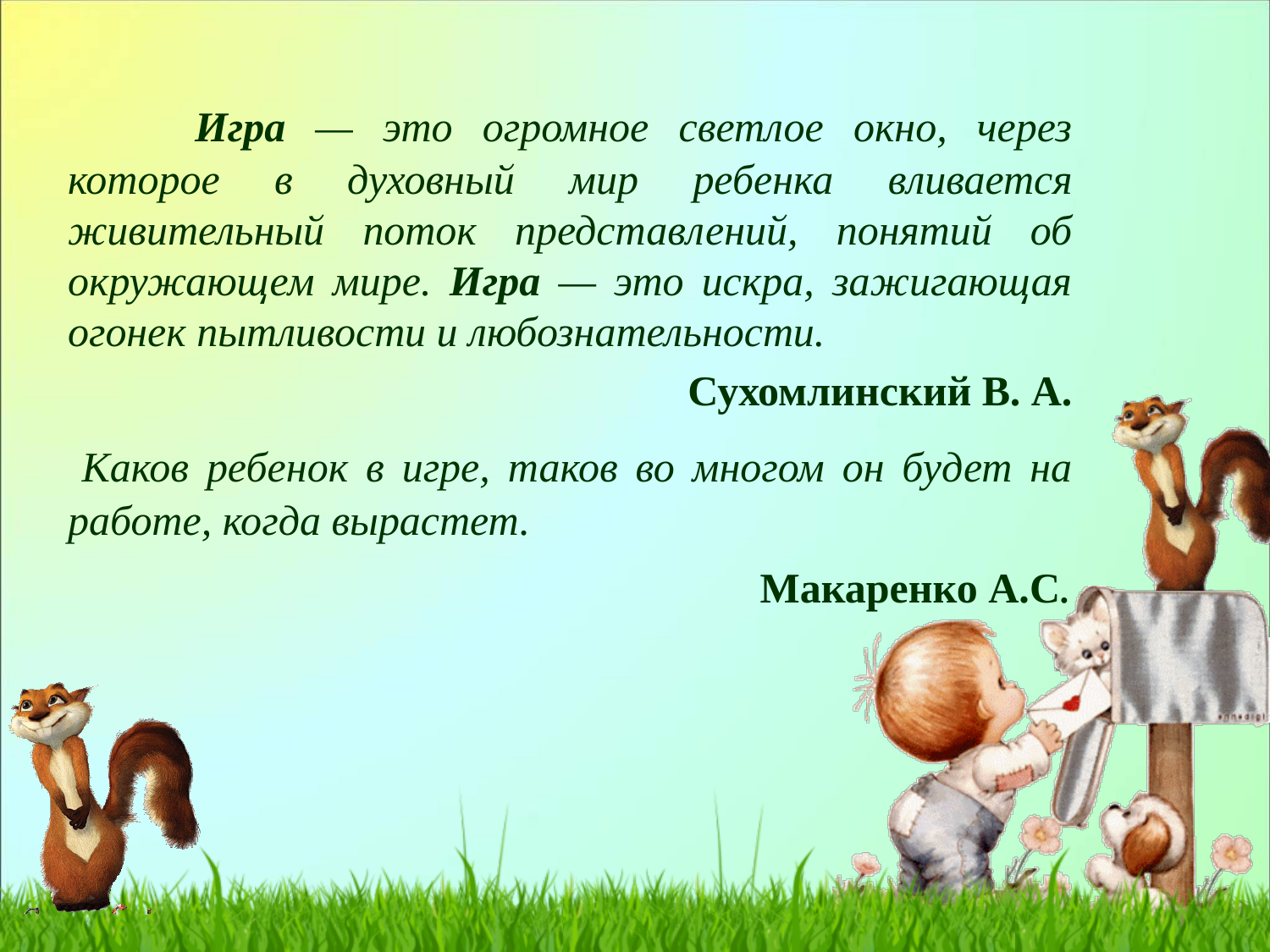

Игра — это огромное светлое окно, через которое в духовный мир ребенка вливается живительный поток представлений, понятий об окружающем мире. Игра — это искра, зажигающая огонек пытливости и любознательности.
Сухомлинский В. А.
 Каков ребенок в игре, таков во многом он будет на работе, когда вырастет.
 Макаренко А.С.